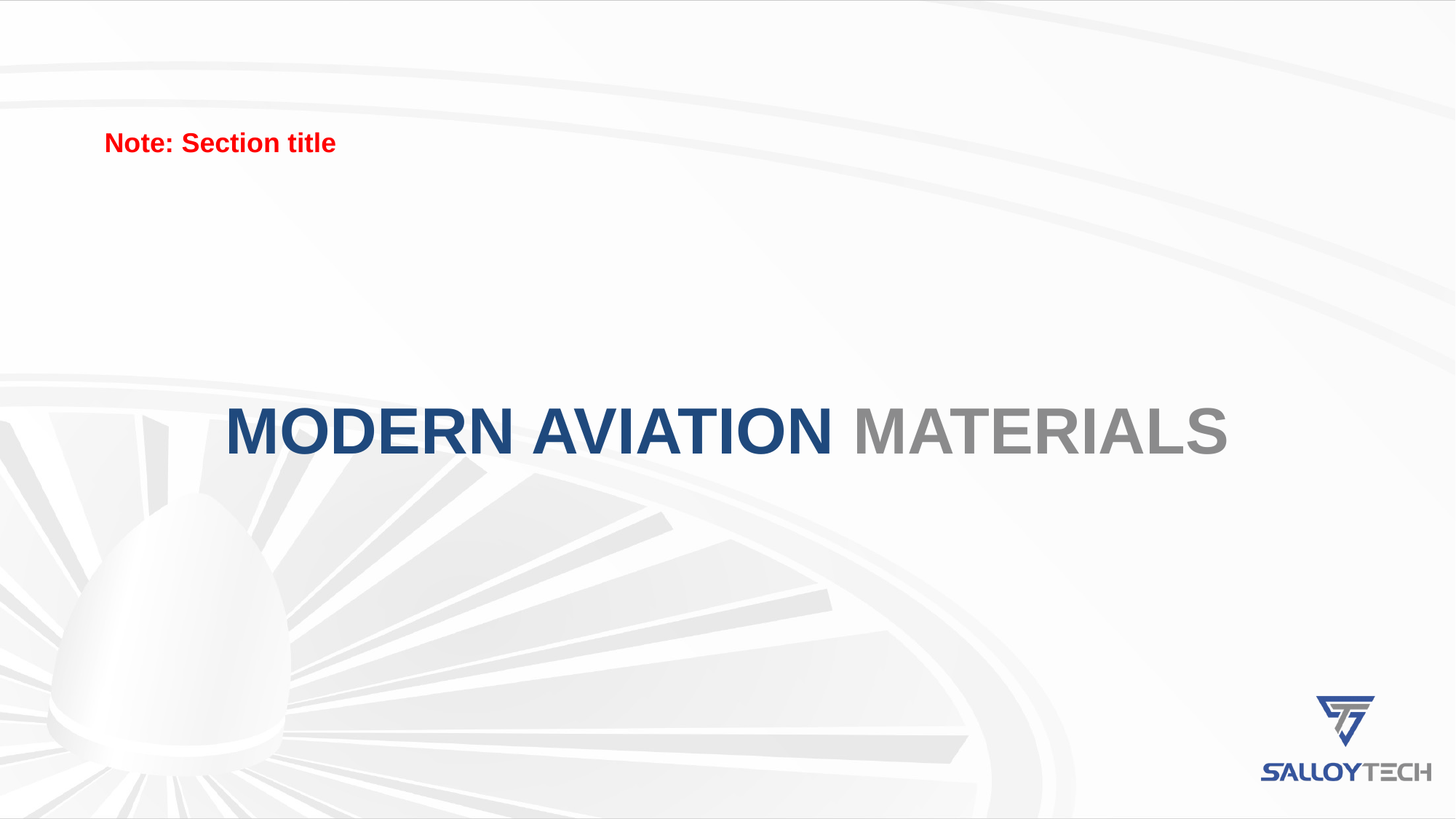

Note: Section title
# MODERN AVIATION MATERIALS